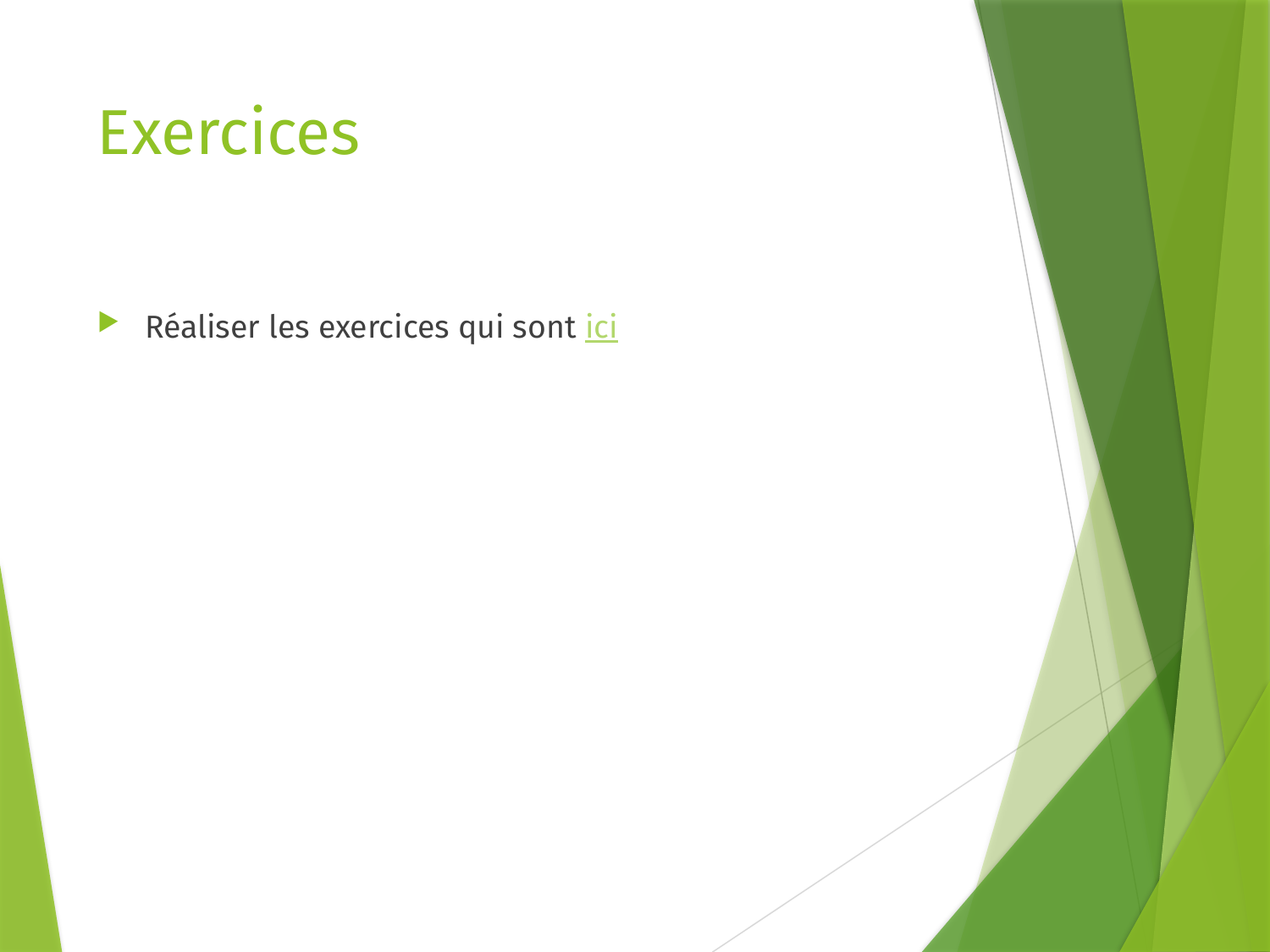

# Exercices
Réaliser les exercices qui sont ici